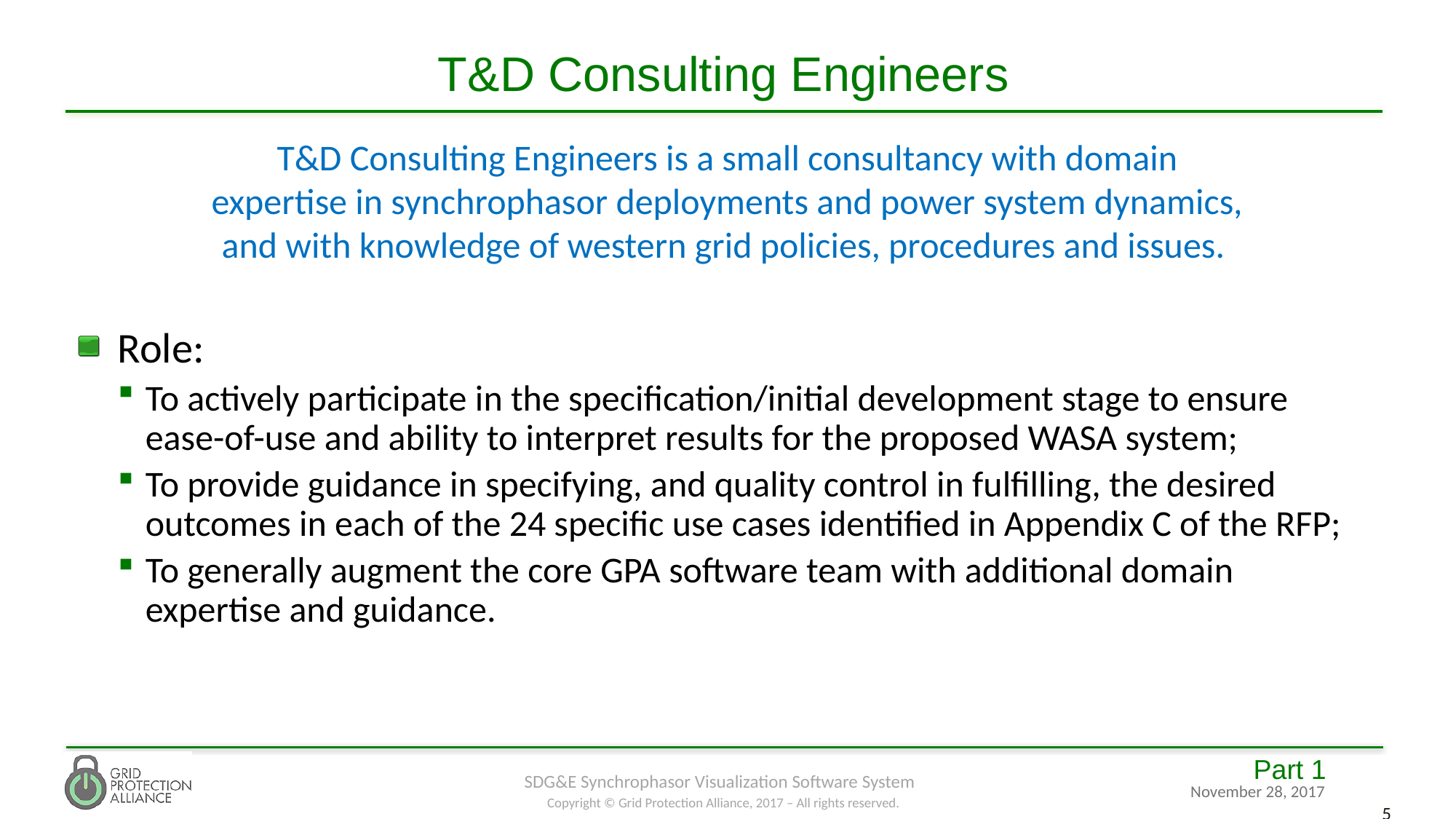

# T&D Consulting Engineers
T&D Consulting Engineers is a small consultancy with domain expertise in synchrophasor deployments and power system dynamics, and with knowledge of western grid policies, procedures and issues.
Role:
To actively participate in the specification/initial development stage to ensure ease-of-use and ability to interpret results for the proposed WASA system;
To provide guidance in specifying, and quality control in fulfilling, the desired outcomes in each of the 24 specific use cases identified in Appendix C of the RFP;
To generally augment the core GPA software team with additional domain expertise and guidance.

Part 1
November 28, 2017
SDG&E Synchrophasor Visualization Software System